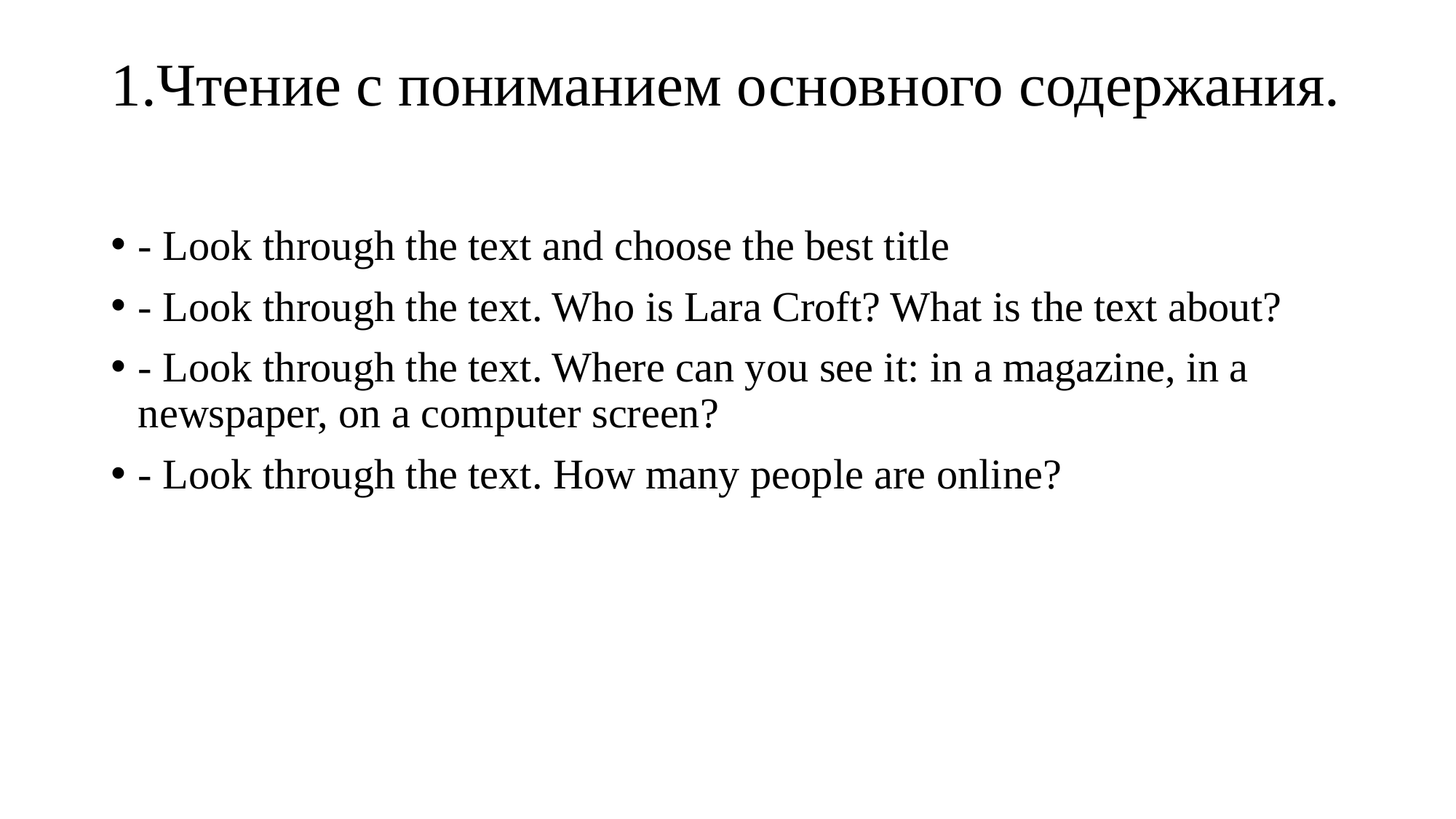

# 1.Чтение с пониманием основного содержания.
- Look through the text and choose the best title
- Look through the text. Who is Lara Croft? What is the text about?
- Look through the text. Where can you see it: in a magazine, in a newspaper, on a computer screen?
- Look through the text. How many people are online?